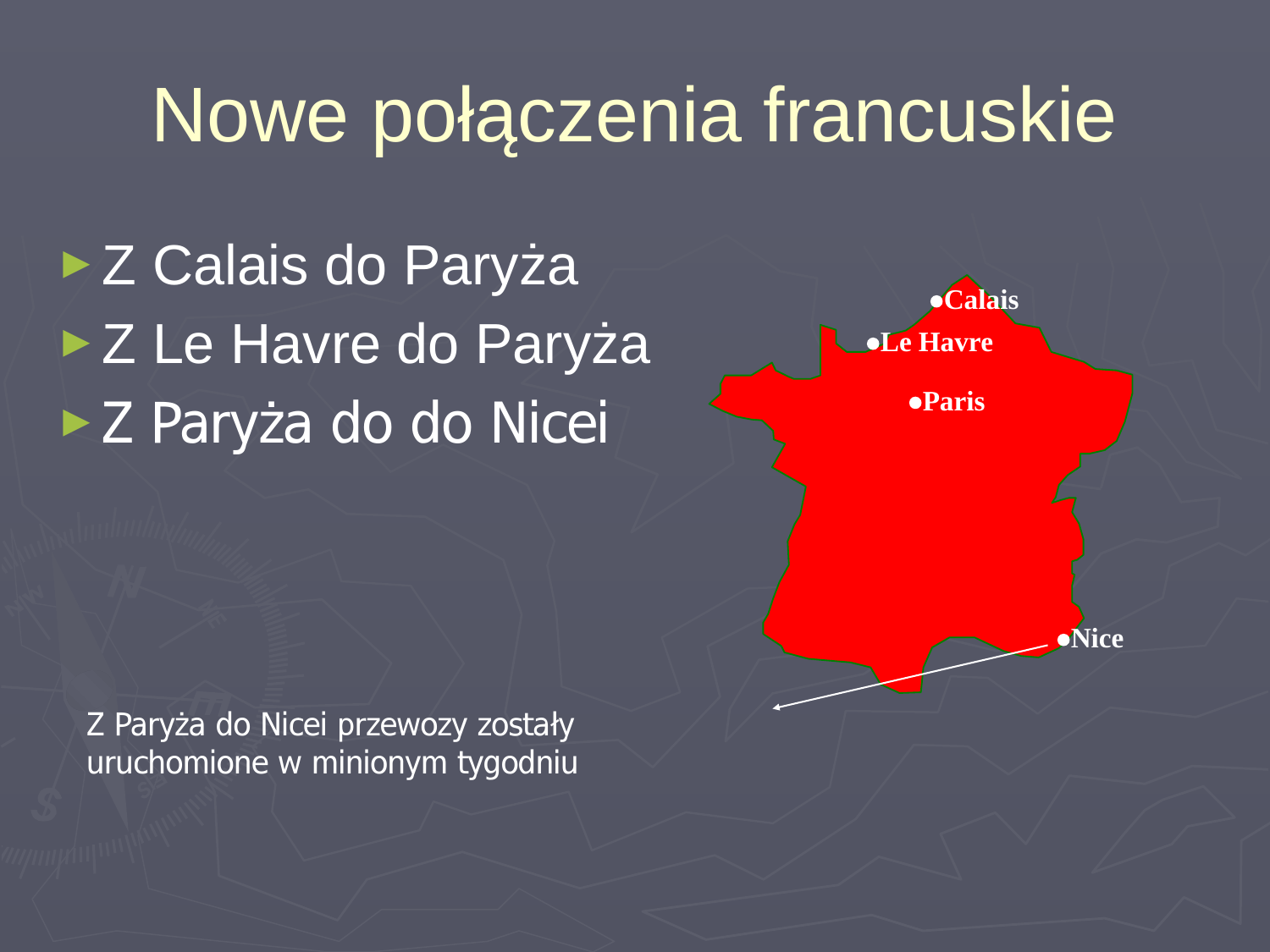

# Nowe połączenia francuskie
Z Calais do Paryża
Z Le Havre do Paryża
Z Paryża do do Nicei

Calais

Le Havre

Paris

Nice

Z Paryża do Nicei przewozy zostały uruchomione w minionym tygodniu